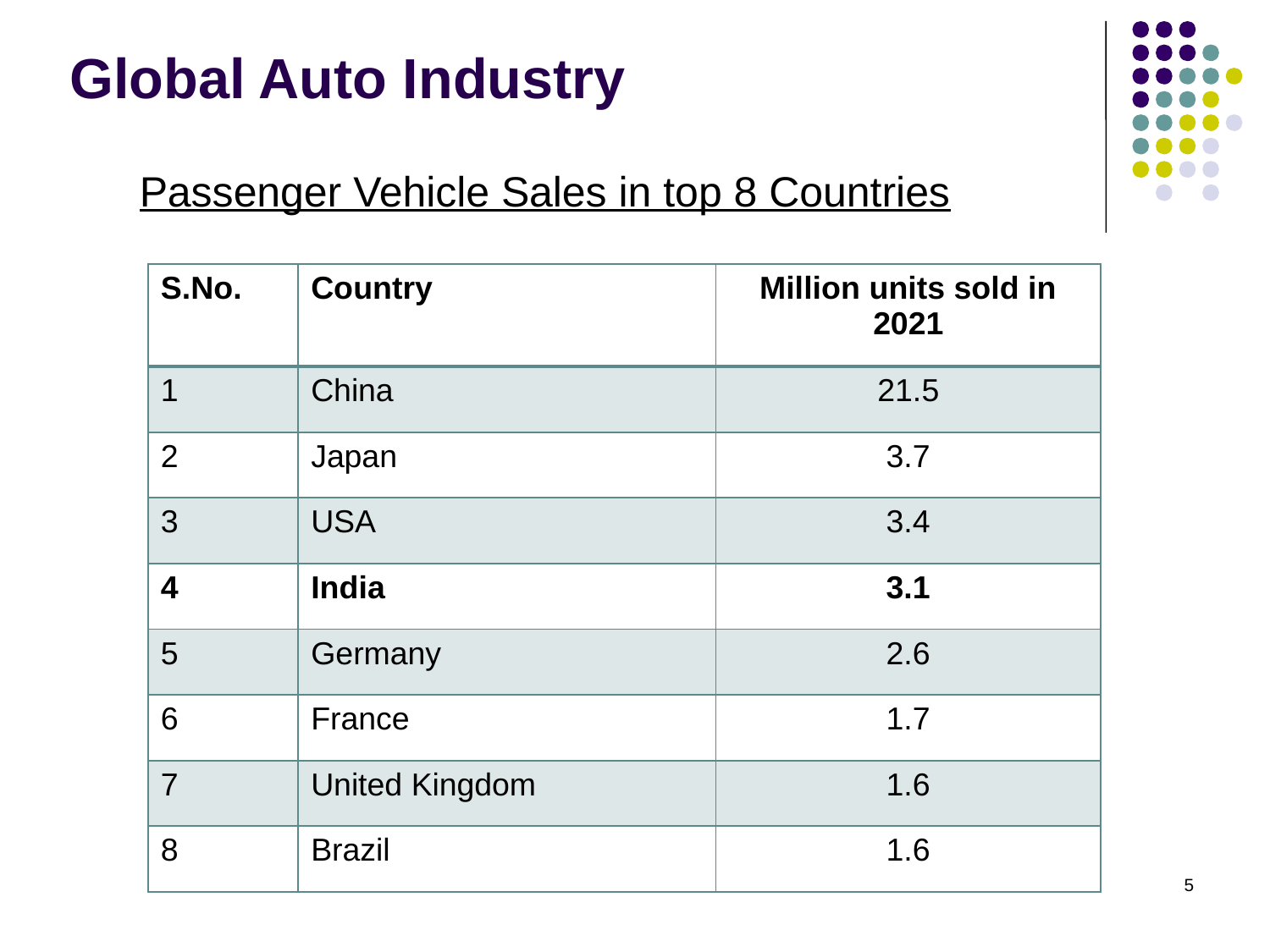

# Global Auto Industry
Passenger Vehicle Sales in top 8 Countries
| S.No. | Country | Million units sold in 2021 |
| --- | --- | --- |
| 1 | China | 21.5 |
| 2 | Japan | 3.7 |
| 3 | USA | 3.4 |
| 4 | India | 3.1 |
| 5 | Germany | 2.6 |
| 6 | France | 1.7 |
| 7 | United Kingdom | 1.6 |
| 8 | Brazil | 1.6 |
5